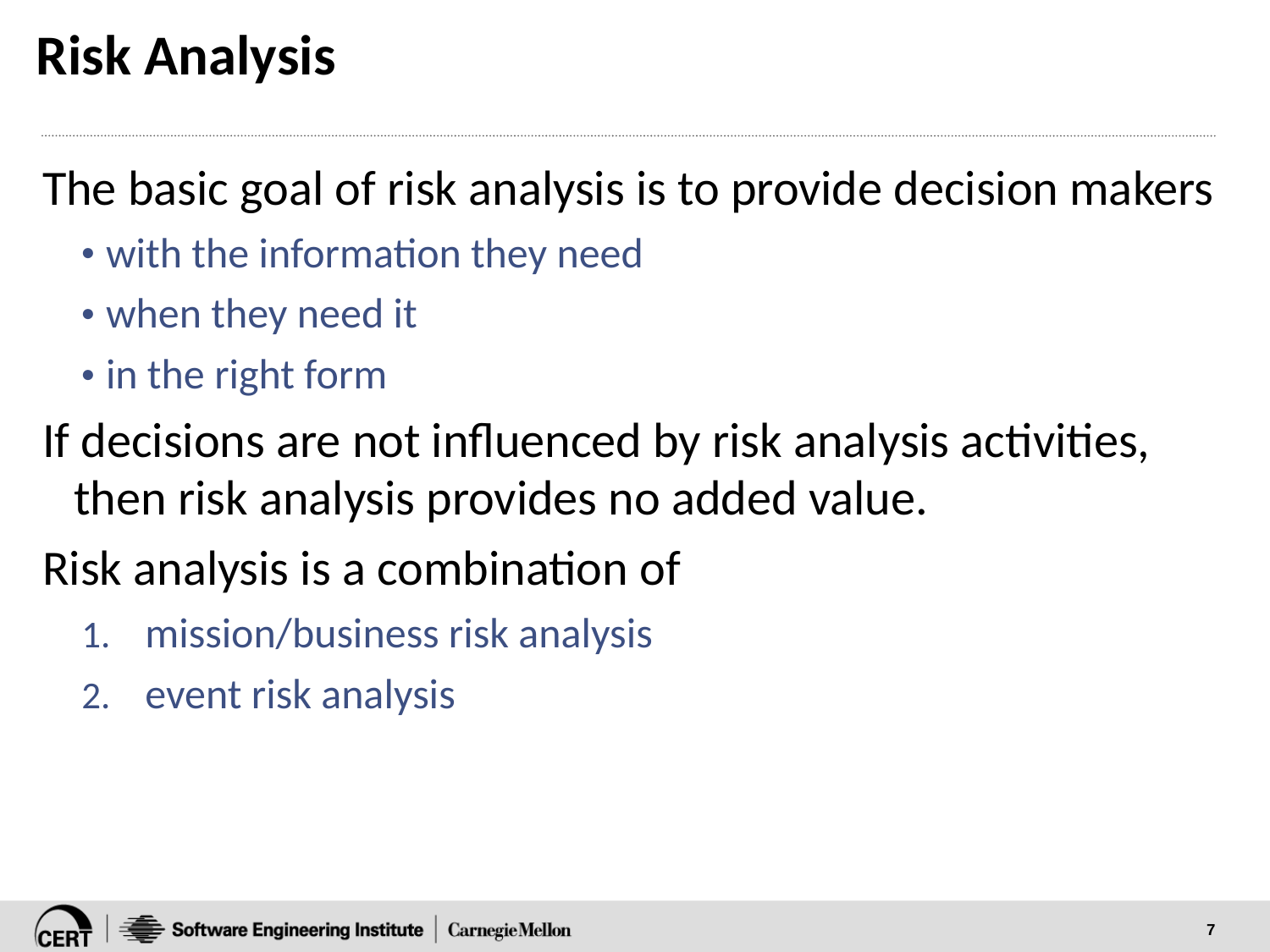

# Risk Analysis
The basic goal of risk analysis is to provide decision makers
with the information they need
when they need it
in the right form
If decisions are not influenced by risk analysis activities, then risk analysis provides no added value.
Risk analysis is a combination of
mission/business risk analysis
event risk analysis